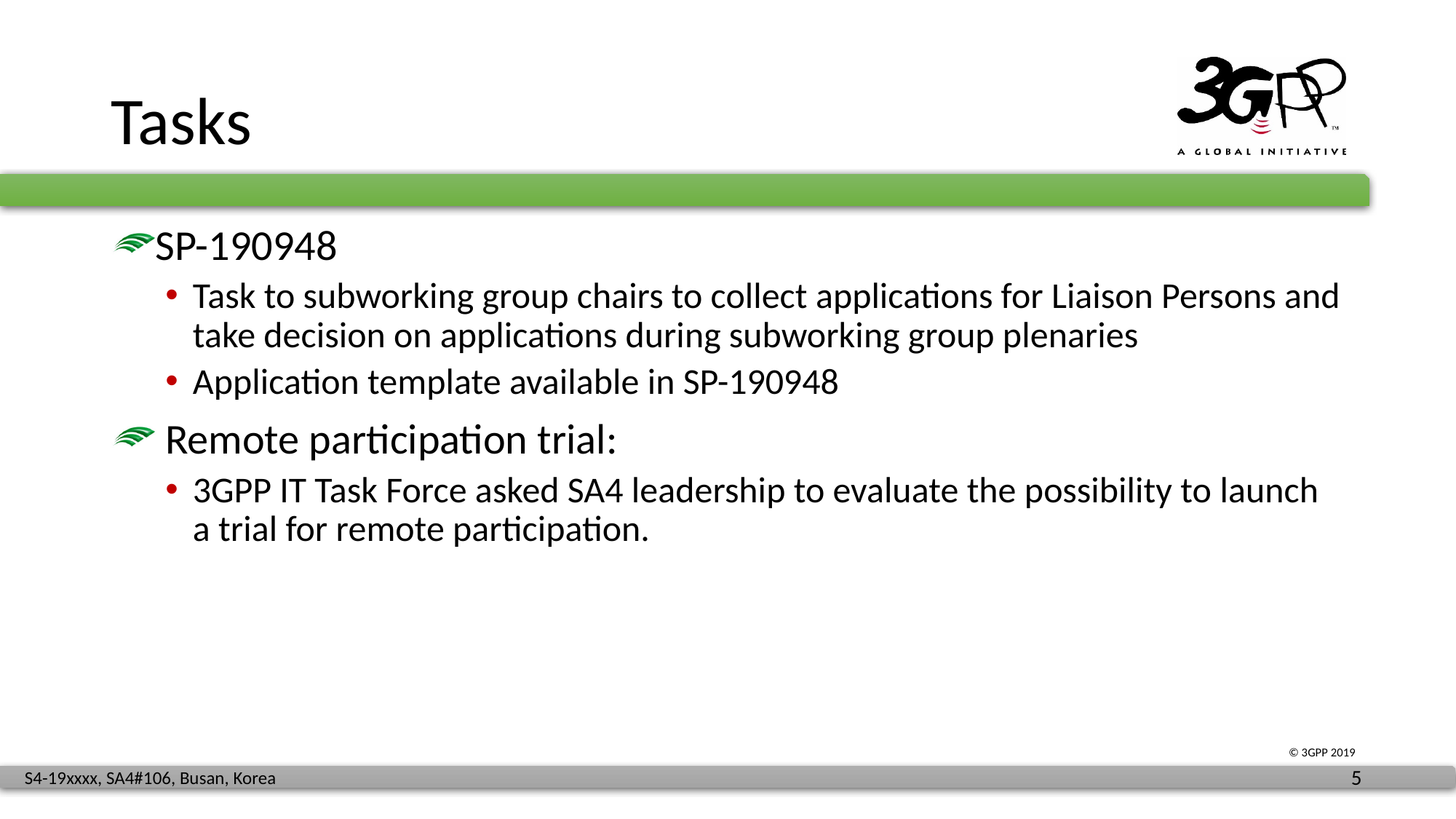

# Tasks
SP-190948
Task to subworking group chairs to collect applications for Liaison Persons and take decision on applications during subworking group plenaries
Application template available in SP-190948
 Remote participation trial:
3GPP IT Task Force asked SA4 leadership to evaluate the possibility to launch a trial for remote participation.